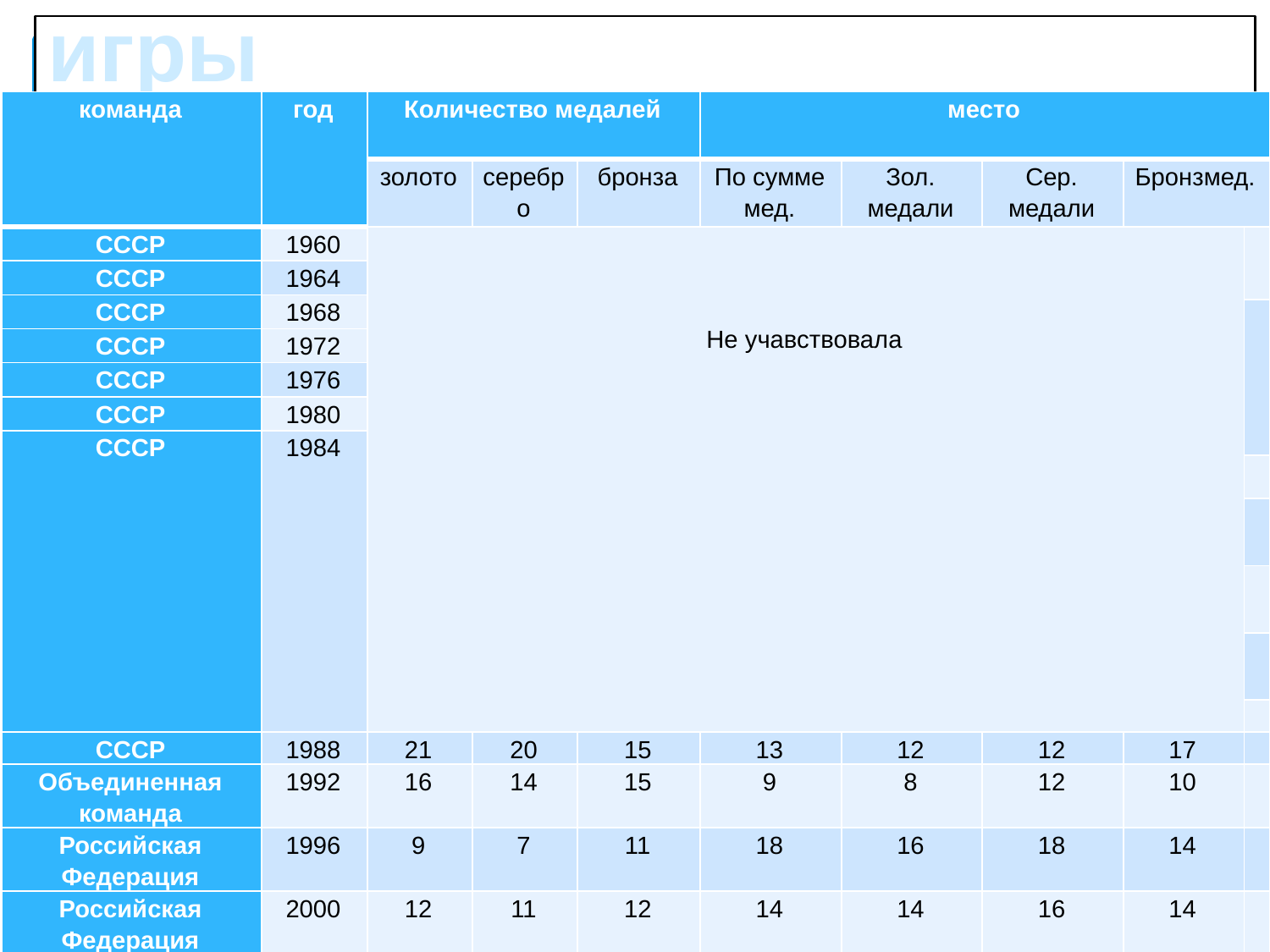

# Летние паралимпийские игры
| команда | год | Количество медалей |  |  | место |  |  |  |  |
| --- | --- | --- | --- | --- | --- | --- | --- | --- | --- |
|  |  | золото | серебро | бронза | По сумме мед. | Зол. медали | Сер. медали | Бронзмед. |  |
| СССР | 1960 | Не учавствовала |  |  |  |  |  |  |  |
| СССР | 1964 |  |  |  |  |  |  |  |  |
| СССР | 1968 |  |  |  |  |  |  |  |  |
|  |  |  |  |  |  |  |  |  |  |
| СССР | 1972 |  |  |  |  |  |  |  |  |
| СССР | 1976 |  |  |  |  |  |  |  |  |
| СССР | 1980 |  |  |  |  |  |  |  |  |
| СССР | 1984 |  |  |  |  |  |  |  |  |
|  |  |  |  |  |  |  |  |  |  |
|  |  |  |  |  |  |  |  |  |  |
|  |  |  |  |  |  |  |  |  |  |
|  |  |  |  |  |  |  |  |  |  |
|  |  |  |  |  |  |  |  |  |  |
| СССР | 1988 | 21 | 20 | 15 | 13 | 12 | 12 | 17 |  |
| Объединенная команда | 1992 | 16 | 14 | 15 | 9 | 8 | 12 | 10 |  |
| Российская Федерация | 1996 | 9 | 7 | 11 | 18 | 16 | 18 | 14 |  |
| Российская Федерация | 2000 | 12 | 11 | 12 | 14 | 14 | 16 | 14 |  |
| Российская Федерация | 2004 | 16 | 8 | 17 | 12 | 11 | 21 | 12 |  |
| Российская Федерация | 2008 | 18 | 23 | 22 | 6 | 8 | 6 | 6 |  |
| Российская Федерация | 2012 | 36 | 38 | 28 | 3 | 2 | 3 | 5 |  |